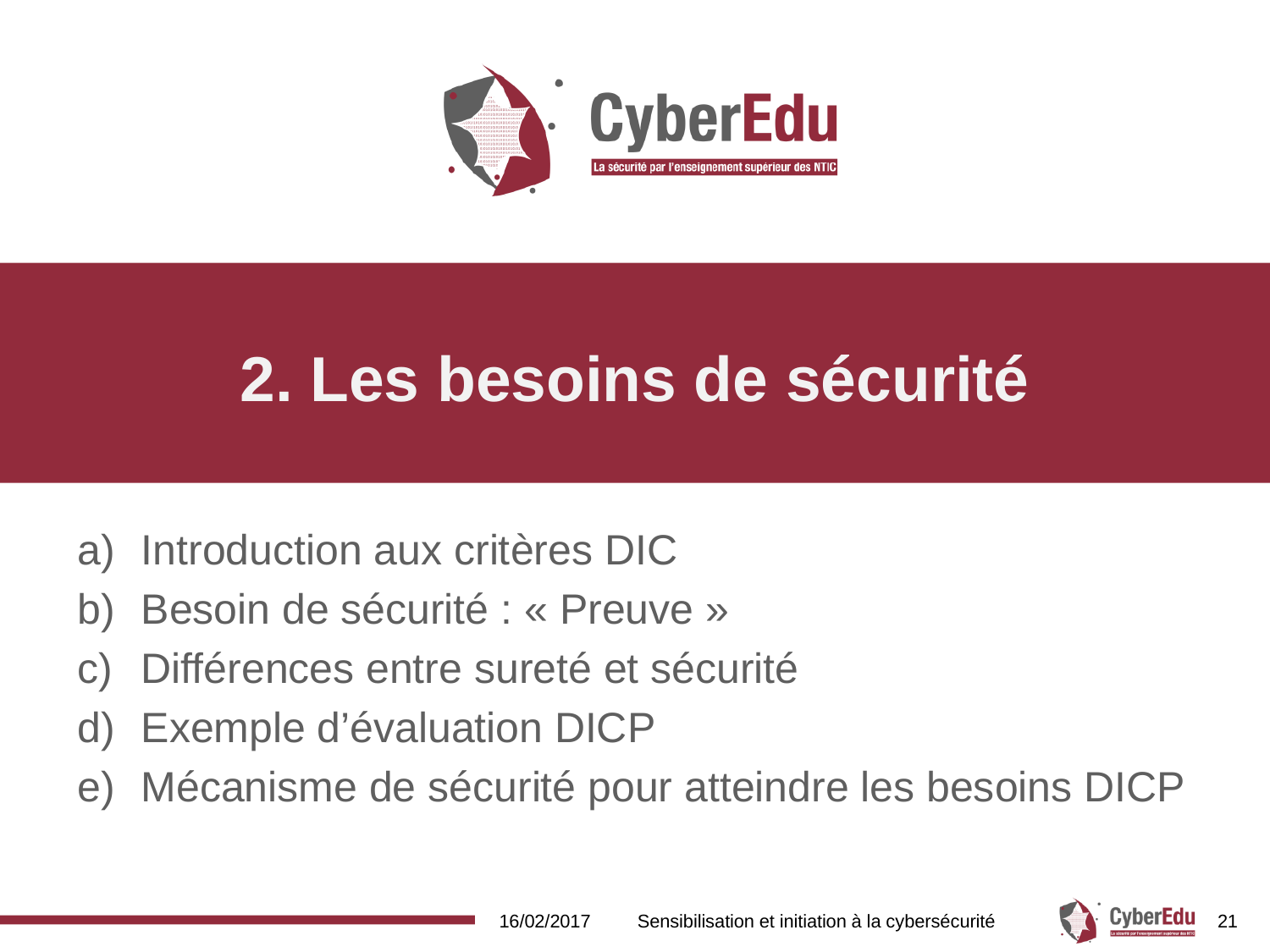

# 2. Les besoins de sécurité
Introduction aux critères DIC
Besoin de sécurité : « Preuve »
Différences entre sureté et sécurité
Exemple d’évaluation DICP
Mécanisme de sécurité pour atteindre les besoins DICP
16/02/2017
Sensibilisation et initiation à la cybersécurité
21